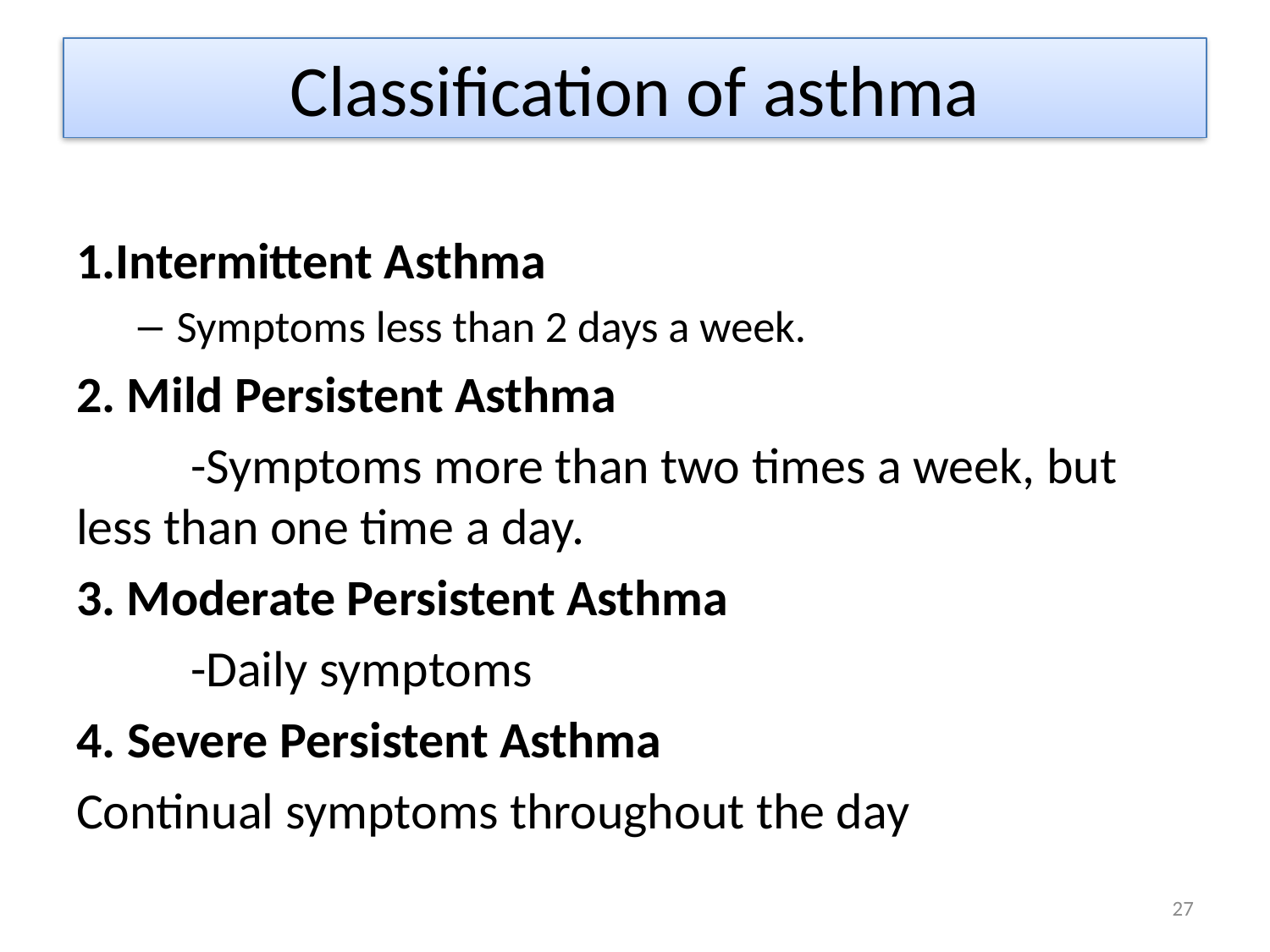

# Classification of asthma
1.Intermittent Asthma
Symptoms less than 2 days a week.
2. Mild Persistent Asthma
	-Symptoms more than two times a week, but less than one time a day.
3. Moderate Persistent Asthma
	-Daily symptoms
4. Severe Persistent Asthma
Continual symptoms throughout the day
27